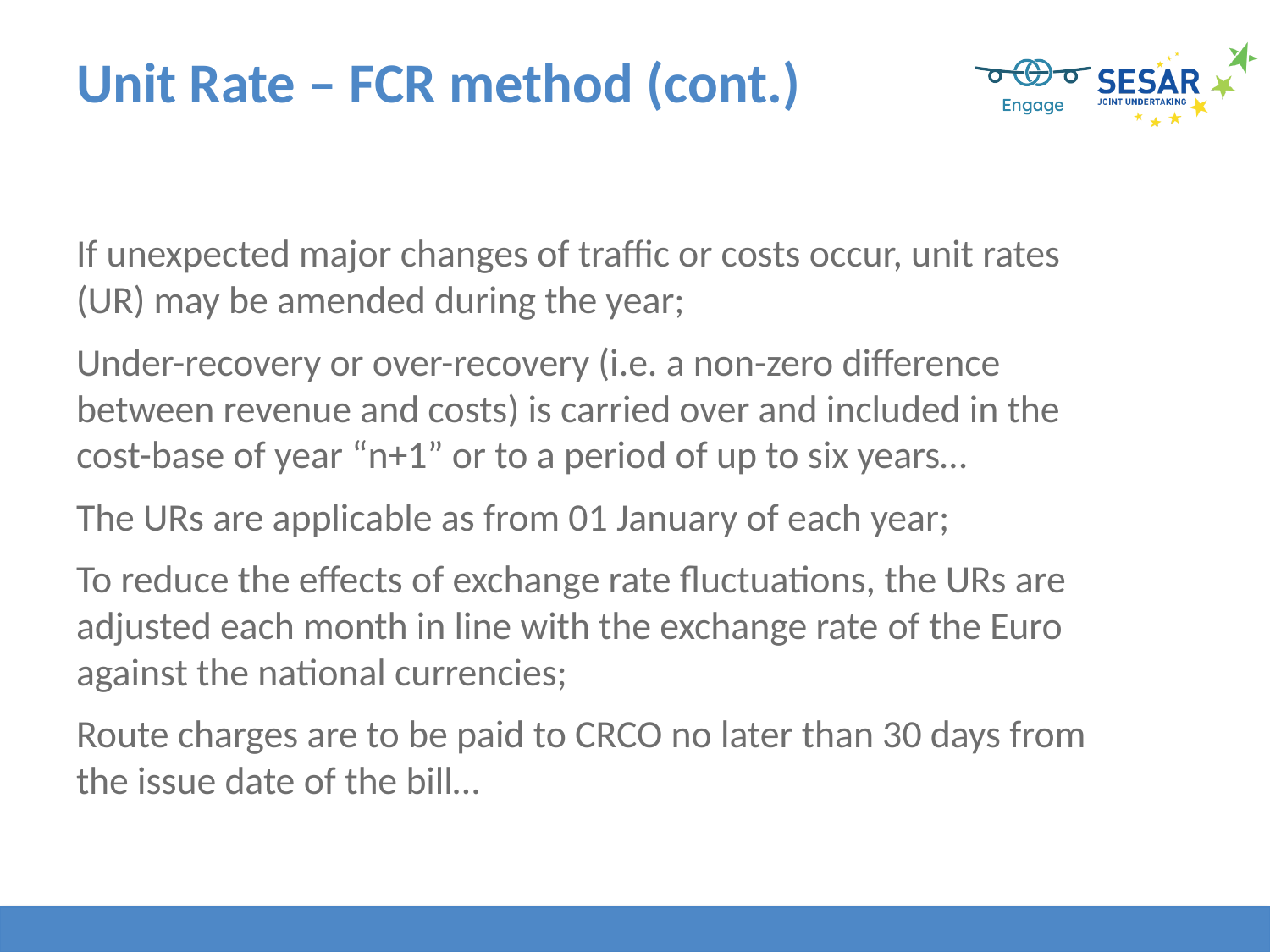

# Unit Rate – FCR method (cont.)
If unexpected major changes of traffic or costs occur, unit rates (UR) may be amended during the year;
Under-recovery or over-recovery (i.e. a non-zero difference between revenue and costs) is carried over and included in the cost-base of year “n+1” or to a period of up to six years…
The URs are applicable as from 01 January of each year;
To reduce the effects of exchange rate fluctuations, the URs are adjusted each month in line with the exchange rate of the Euro against the national currencies;
Route charges are to be paid to CRCO no later than 30 days from the issue date of the bill…